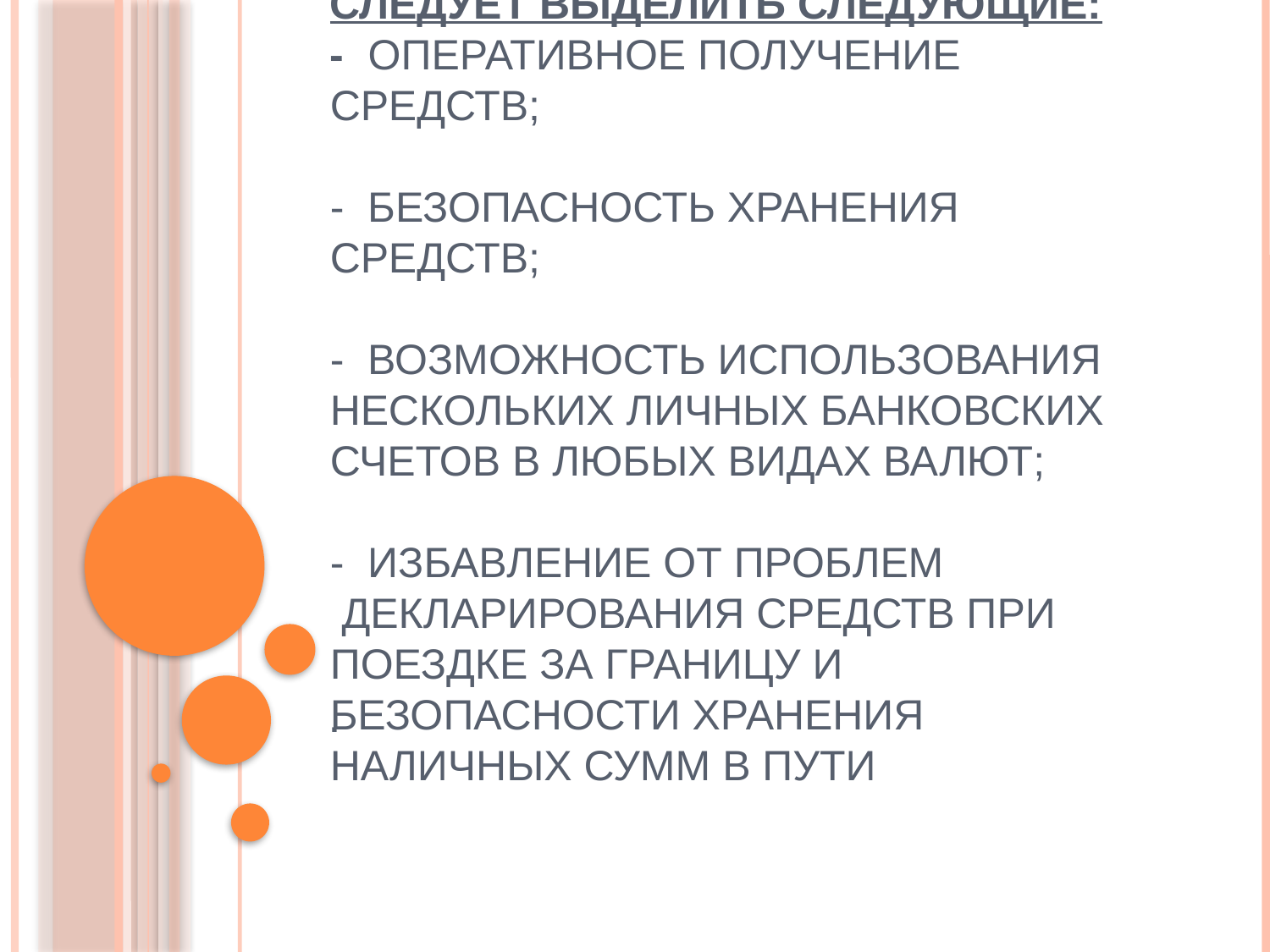

# В качестве основных достоинств пластиковых карт следует выделить следующие: -  Оперативное получение средств; -  Безопасность хранения средств; -  Возможность использования нескольких личных банковских счетов в любых видах валют; -  Избавление от проблем декларирования средств при поездке за границу и безопасности хранения наличных сумм в пути
.